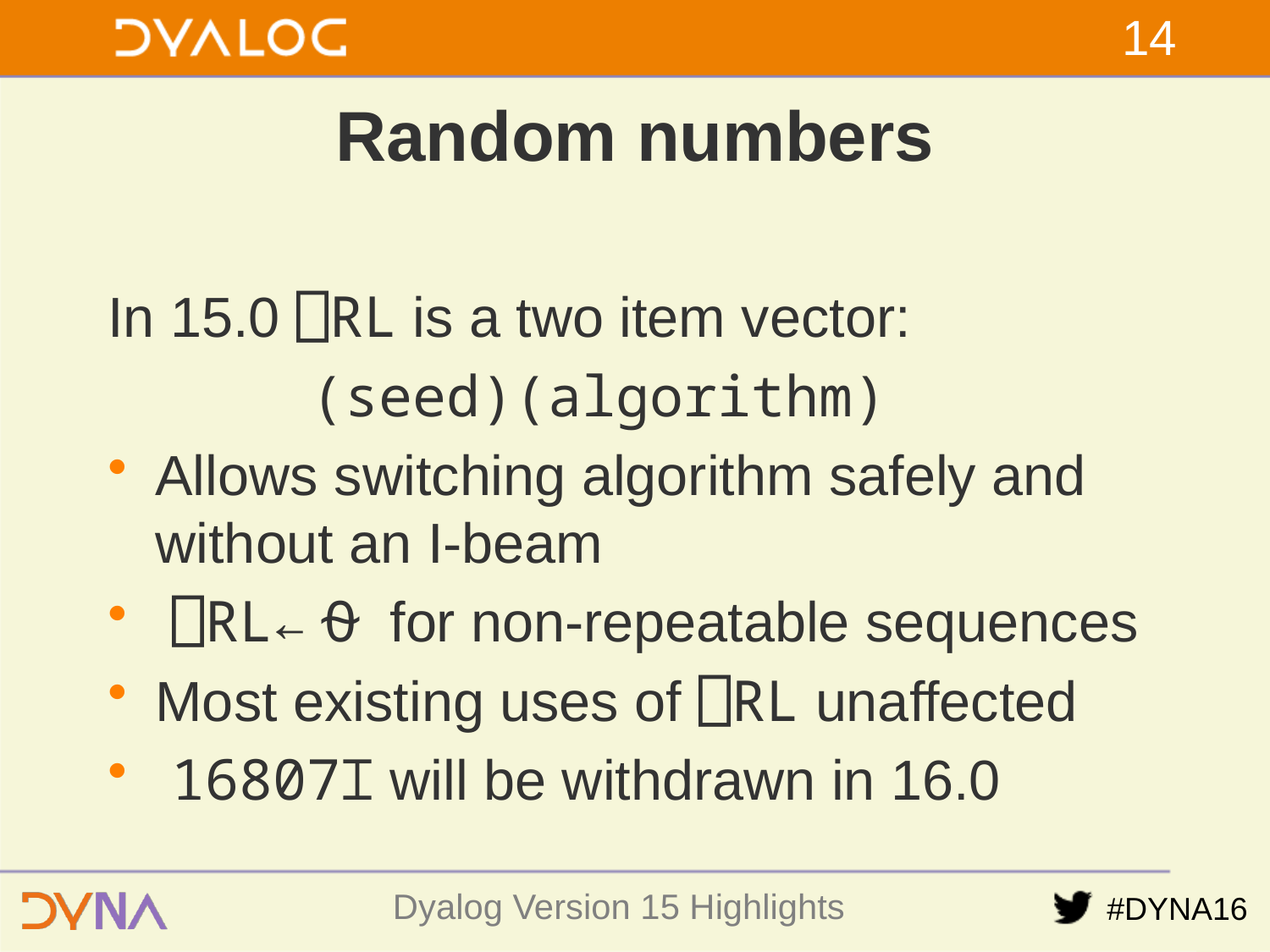

14
# Random numbers
In 15.0 ⎕RL is a two item vector:
      (seed)(algorithm)
Allows switching algorithm safely and without an I-beam
 ⎕RL←⍬ for non-repeatable sequences
Most existing uses of ⎕RL unaffected
 16807⌶ will be withdrawn in 16.0
Dyalog Version 15 Highlights